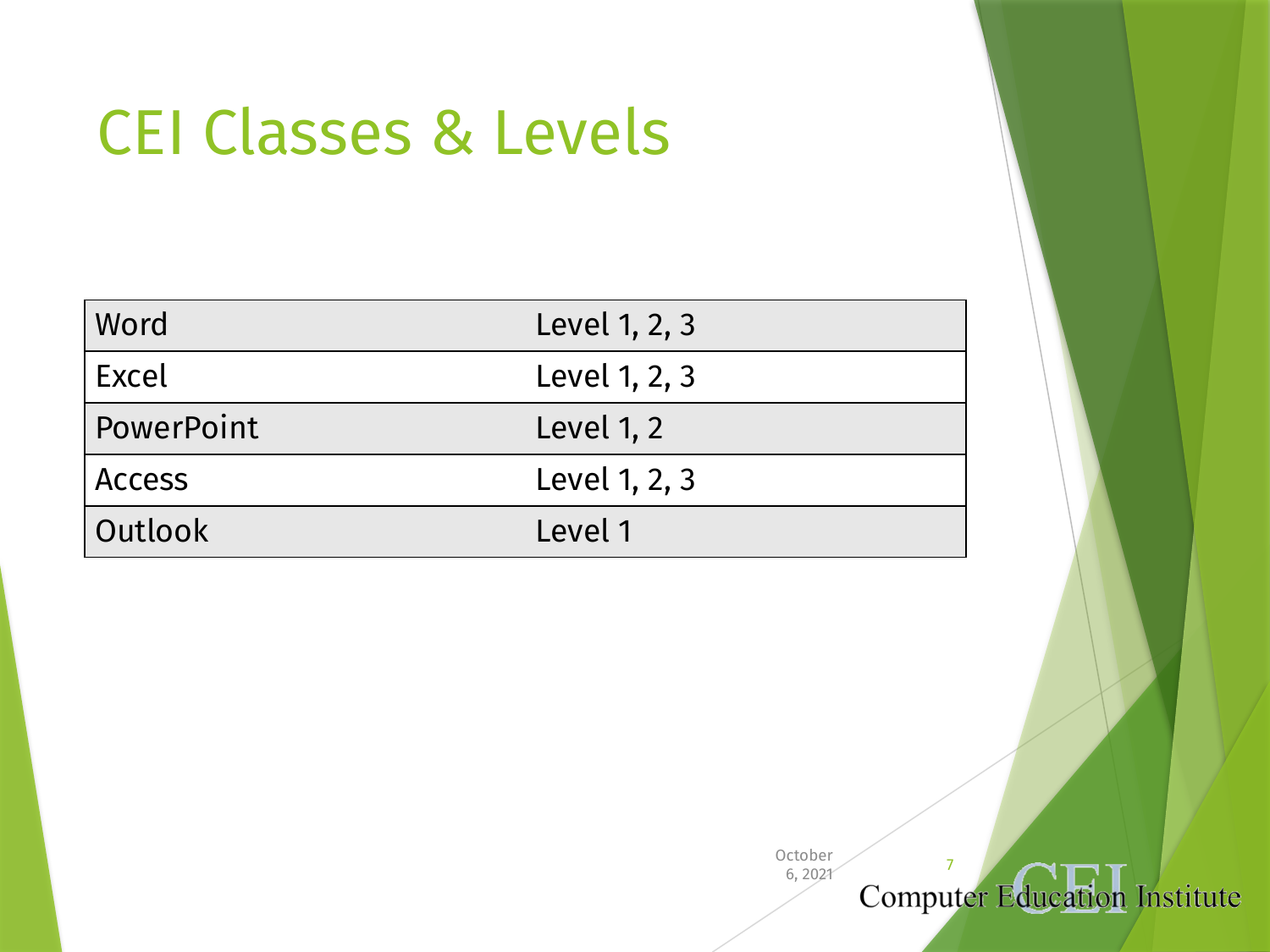

# CEI Classes & Levels
| Word | Level 1, 2, 3 |
| --- | --- |
| Excel | Level 1, 2, 3 |
| PowerPoint | Level 1, 2 |
| Access | Level 1, 2, 3 |
| Outlook | Level 1 |
October 6, 2021
7